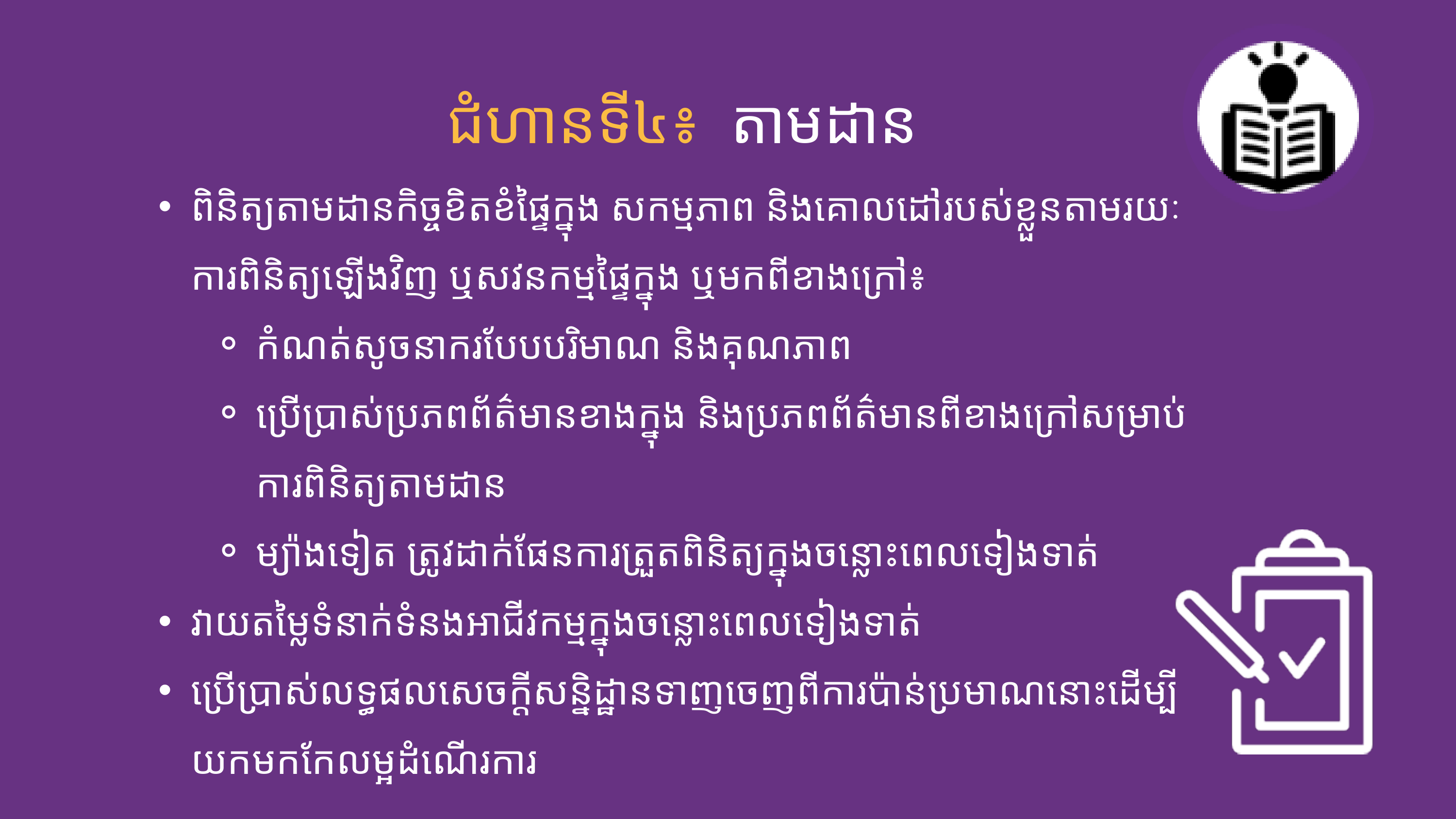

ជំហានទី៤៖  តាមដាន
ពិនិត្យតាមដានកិច្ចខិតខំផ្ទៃក្នុង សកម្មភាព និងគោលដៅរបស់ខ្លួនតាមរយៈការពិនិត្យឡើងវិញ ឬសវនកម្មផ្ទៃក្នុង ឬមកពីខាងក្រៅ៖
កំណត់សូចនាករបែបបរិមាណ និងគុណភាព
ប្រើប្រាស់ប្រភពព័ត៌មានខាងក្នុង និងប្រភពព័ត៌មានពីខាងក្រៅសម្រាប់ការពិនិត្យតាមដាន
ម្យ៉ាងទៀត ត្រូវដាក់ផែនការត្រួតពិនិត្យក្នុងចន្លោះពេលទៀងទាត់
វាយតម្លៃទំនាក់ទំនងអាជីវកម្មក្នុងចន្លោះពេលទៀងទាត់
ប្រើប្រាស់លទ្ធផលសេចក្ដីសន្និដ្ឋានទាញចេញពីការប៉ាន់ប្រមាណនោះដើម្បីយកមកកែលម្អដំណើរការ